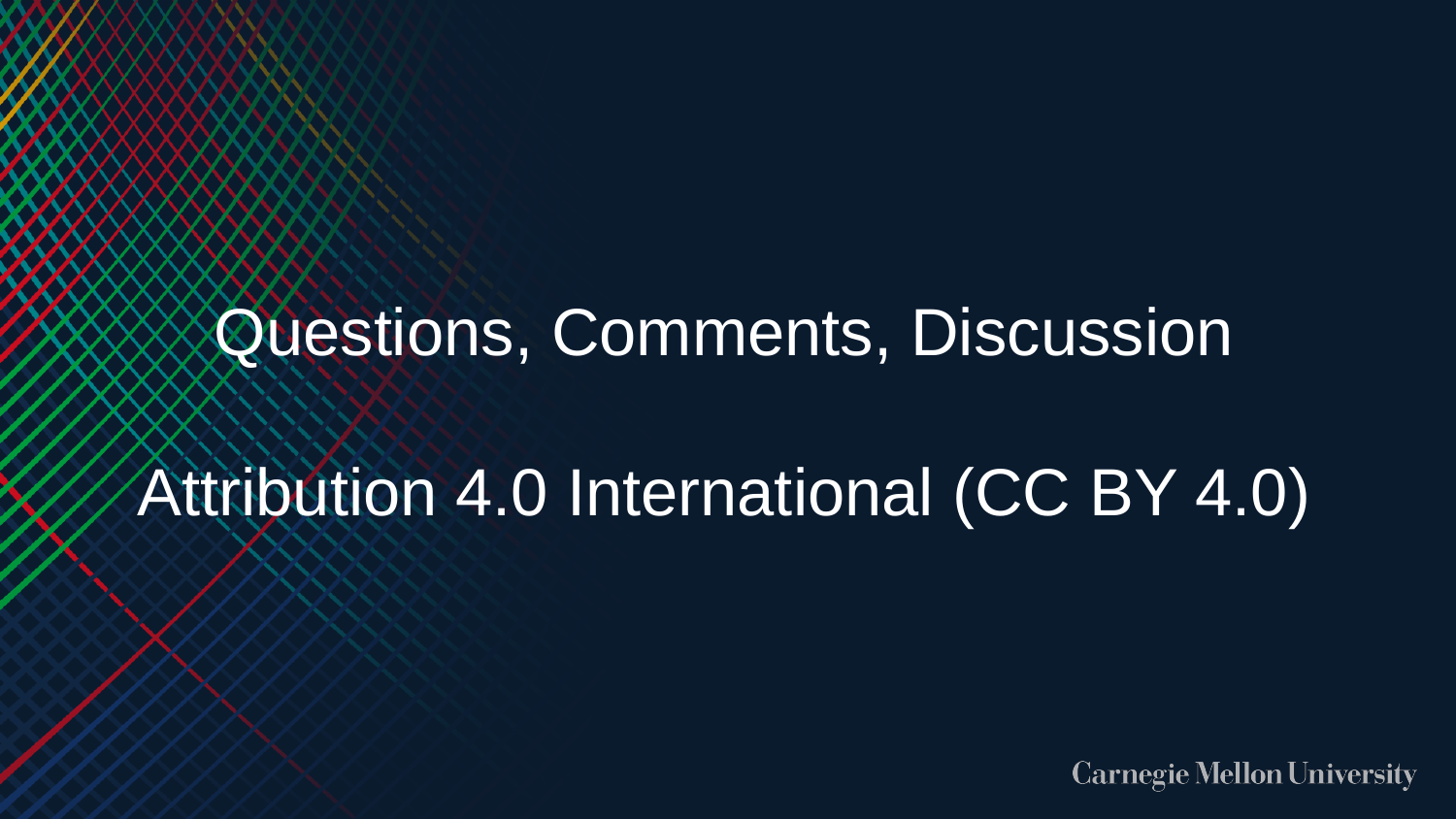

Questions, Comments, Discussion

Attribution 4.0 International (CC BY 4.0)